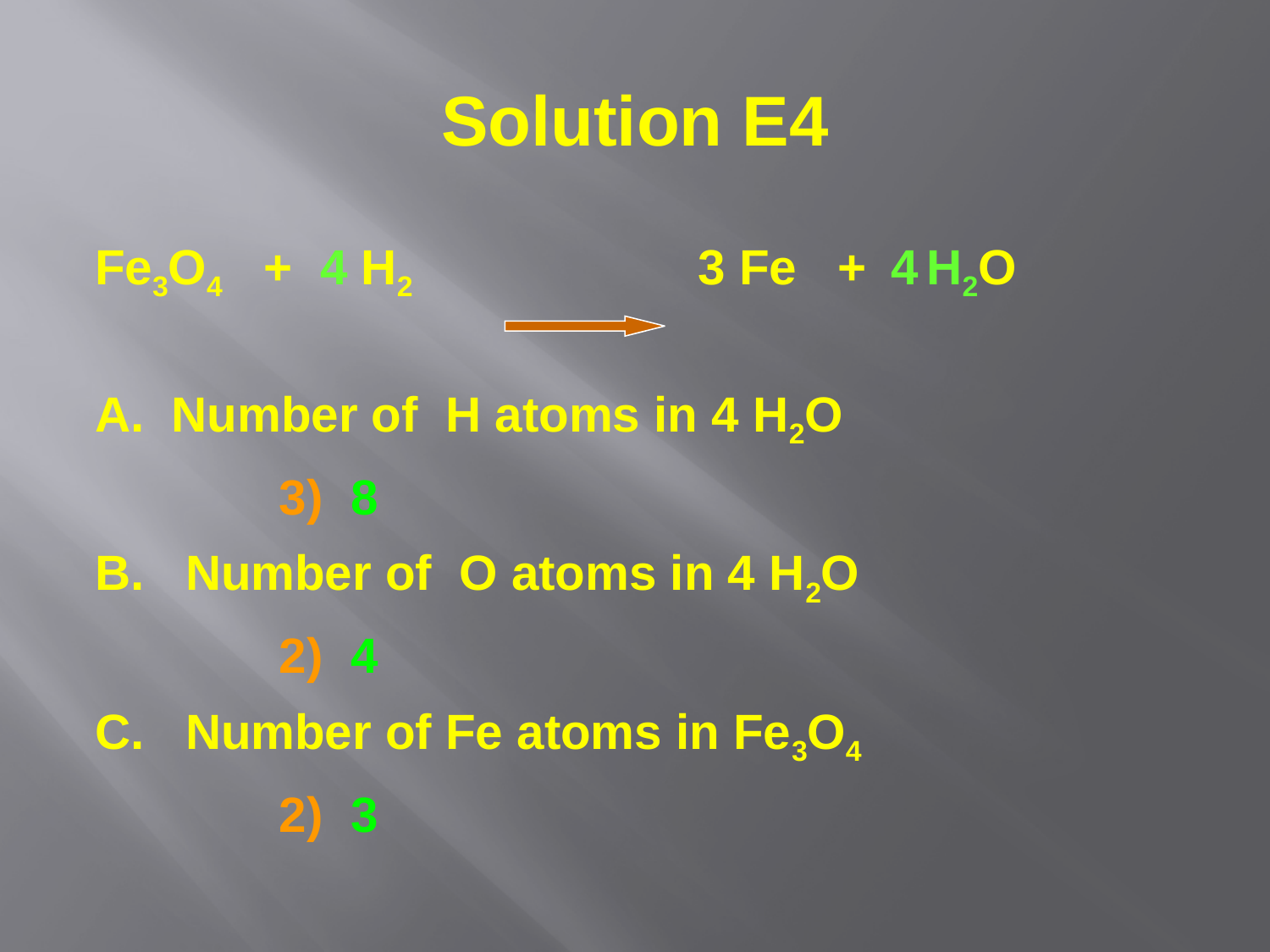

# Solution E4
Fe3O4   +  4 H2	            3 Fe   +   4 H2O

A.  Number of  H atoms in 4 H2O
	   	3)  8
B.   Number of  O atoms in 4 H2O
 		2)  4
C.   Number of Fe atoms in Fe3O4
 		2)  3